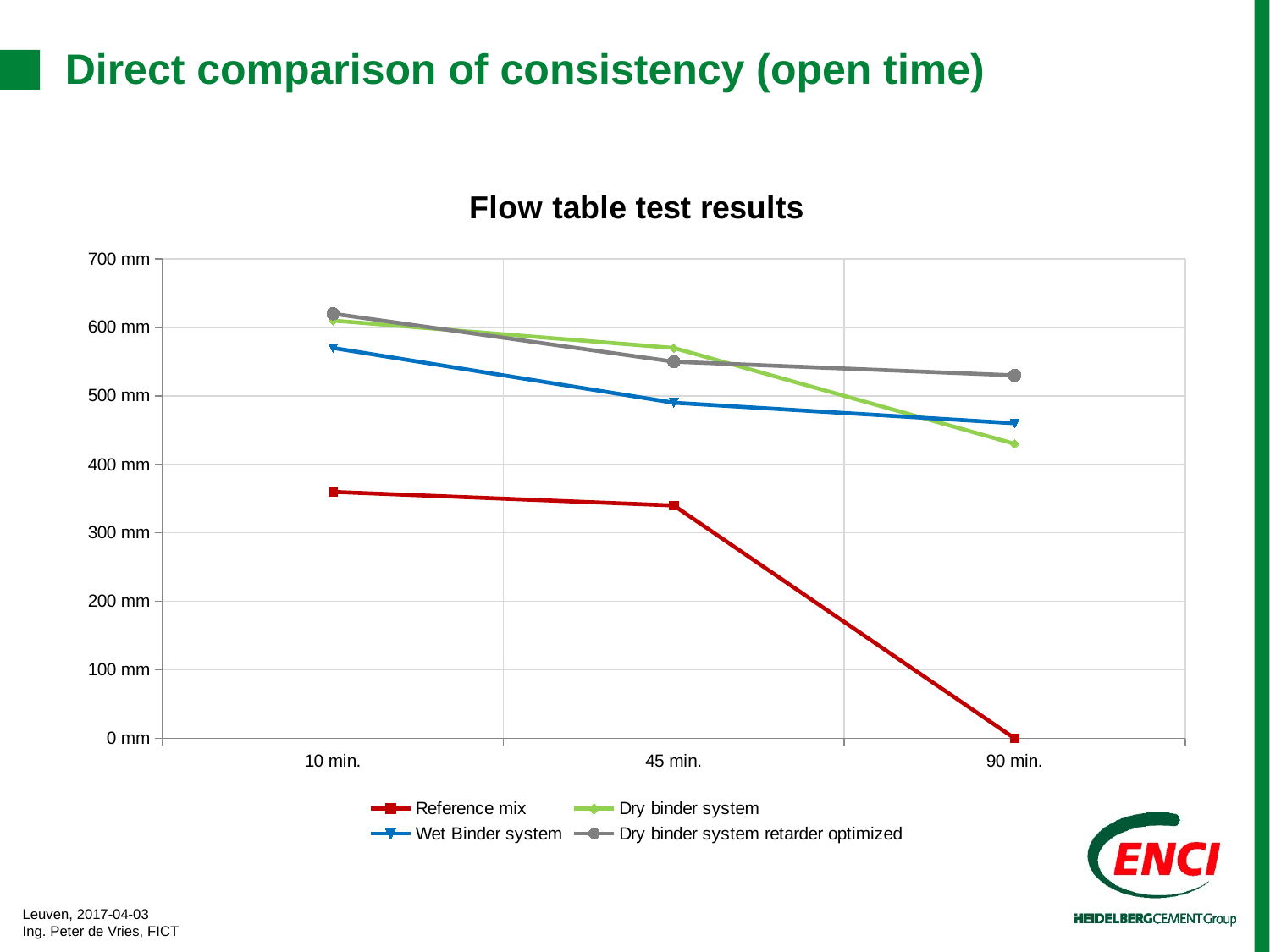

# Direct comparison of consistency (open time)

### Chart: Flow table test results

| Category | Reference mix | Dry binder system | Wet Binder system | Dry binder system retarder optimized |
|---|---|---|---|---|
| 10 min. | 360.0 | 610.0 | 570.0 | 620.0 |
| 45 min. | 340.0 | 570.0 | 490.0 | 550.0 |
| 90 min. | None | 430.0 | 460.0 | 530.0 |
Leuven, 2017-04-03
Ing. Peter de Vries, FICT